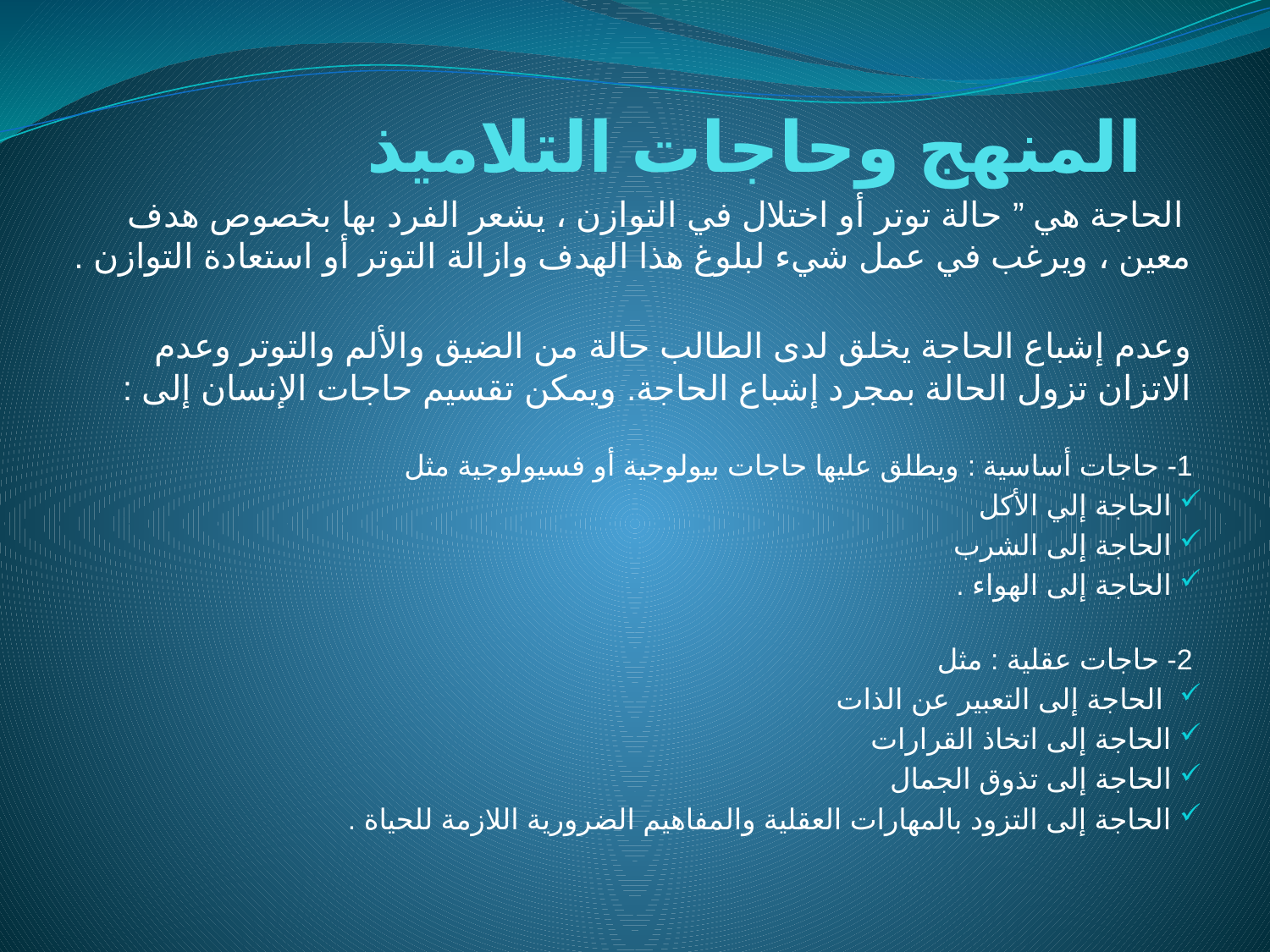

# المنهج وحاجات التلاميذ
 الحاجة هي ” حالة توتر أو اختلال في التوازن ، يشعر الفرد بها بخصوص هدف معين ، ويرغب في عمل شيء لبلوغ هذا الهدف وازالة التوتر أو استعادة التوازن .
وعدم إشباع الحاجة يخلق لدى الطالب حالة من الضيق والألم والتوتر وعدم الاتزان تزول الحالة بمجرد إشباع الحاجة. ويمكن تقسيم حاجات الإنسان إلى :
1- حاجات أساسية : ويطلق عليها حاجات بيولوجية أو فسيولوجية مثل
 الحاجة إلي الأكل
 الحاجة إلى الشرب
 الحاجة إلى الهواء .
2- حاجات عقلية : مثل
  الحاجة إلى التعبير عن الذات
 الحاجة إلى اتخاذ القرارات
 الحاجة إلى تذوق الجمال
 الحاجة إلى التزود بالمهارات العقلية والمفاهيم الضرورية اللازمة للحياة .